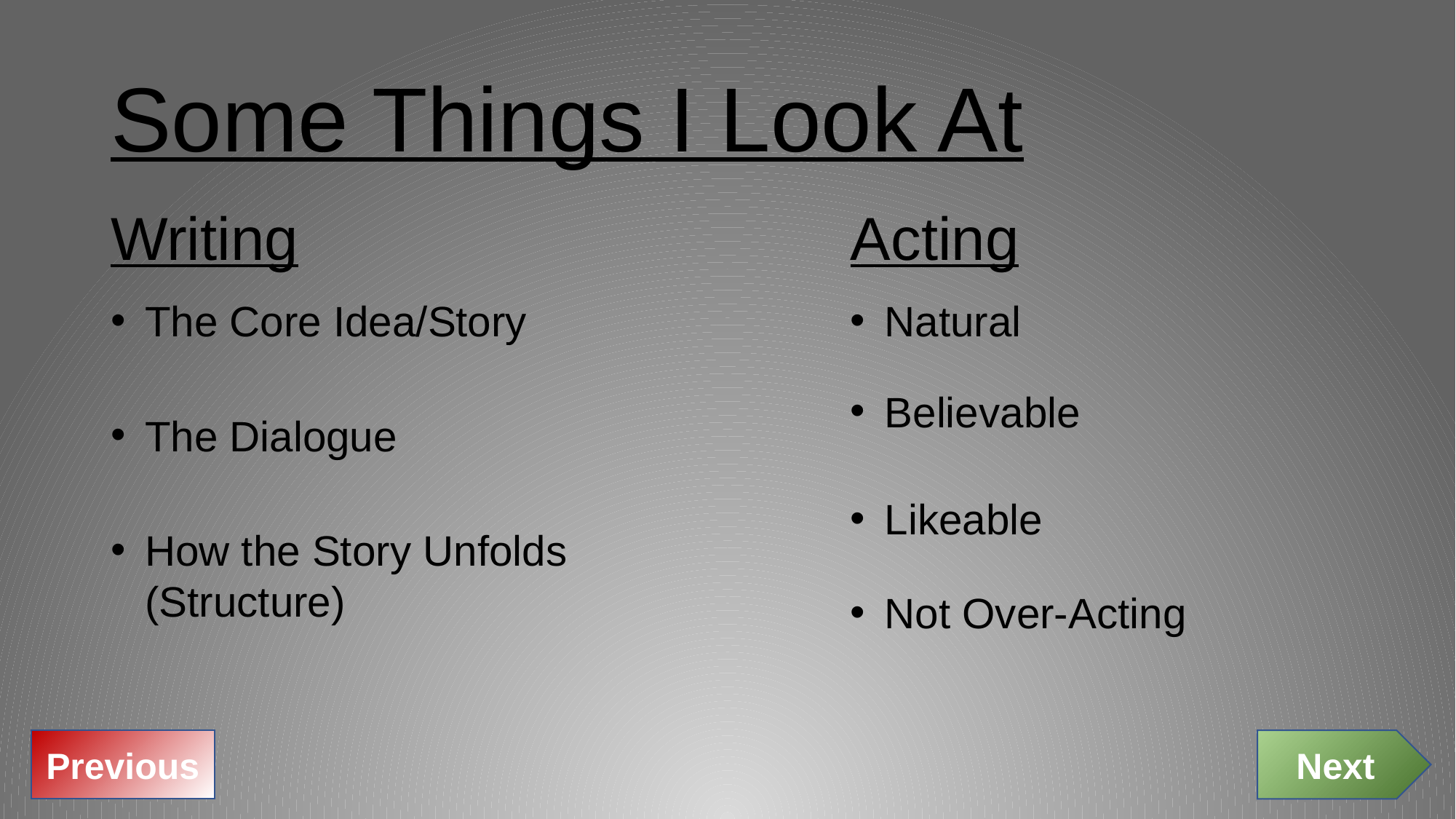

# Some Things I Look At
Writing
Acting
The Core Idea/Story
Natural
Believable
The Dialogue
Likeable
How the Story Unfolds (Structure)
Not Over-Acting
Previous
Next